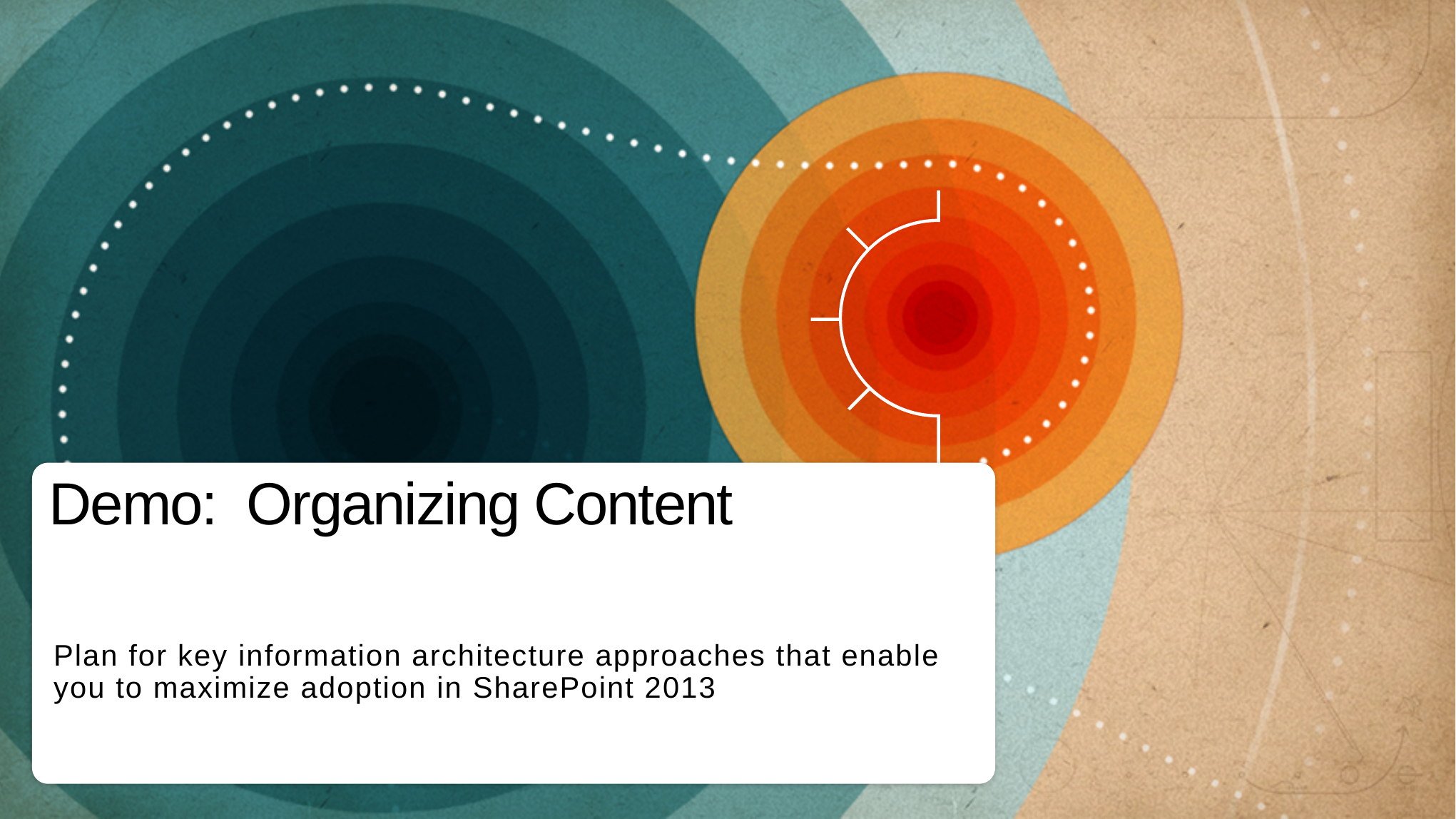

# Demo:  Organizing Content
Plan for key information architecture approaches that enable you to maximize adoption in SharePoint 2013